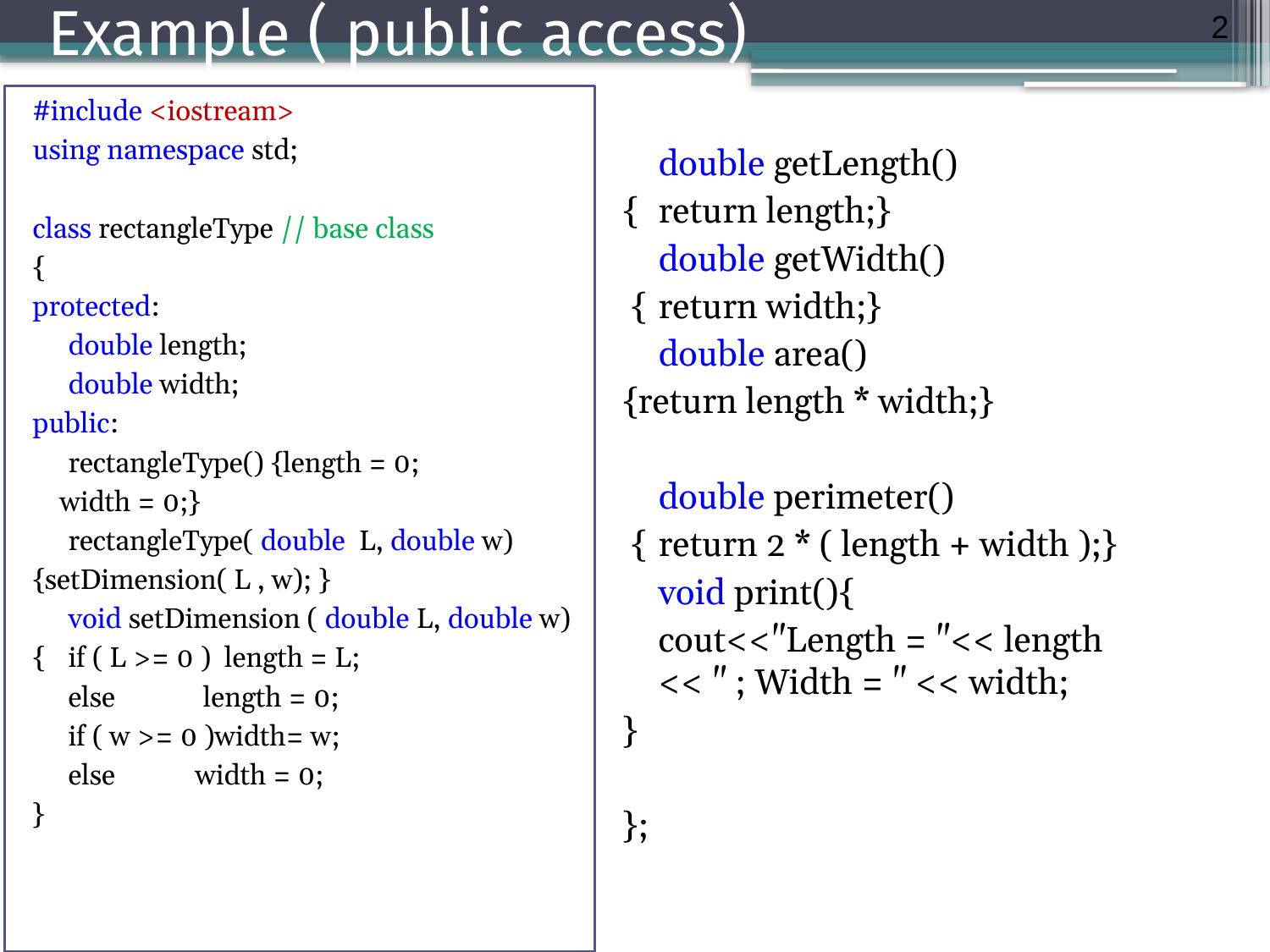

# Example ( public access)
2
#include <iostream>
using namespace std;

class rectangleType // base class
{
protected:
	double length;
	double width;
public:
	rectangleType() {length = 0;
    width = 0;}
	rectangleType( double  L, double w)
{setDimension( L , w); }
	void setDimension ( double L, double w)
{	if ( L >= 0 )  length = L;
	else             length = 0;
	if ( w >= 0 )width= w;
	else	width = 0;
}

	double getLength()
{	return length;}
	double getWidth()
 {	return width;}
	double area()
{return length * width;}

	double perimeter()
 {	return 2 * ( length + width );}
	void print(){
	cout<<"Length = "<< length << " ; Width = " << width;
}

};